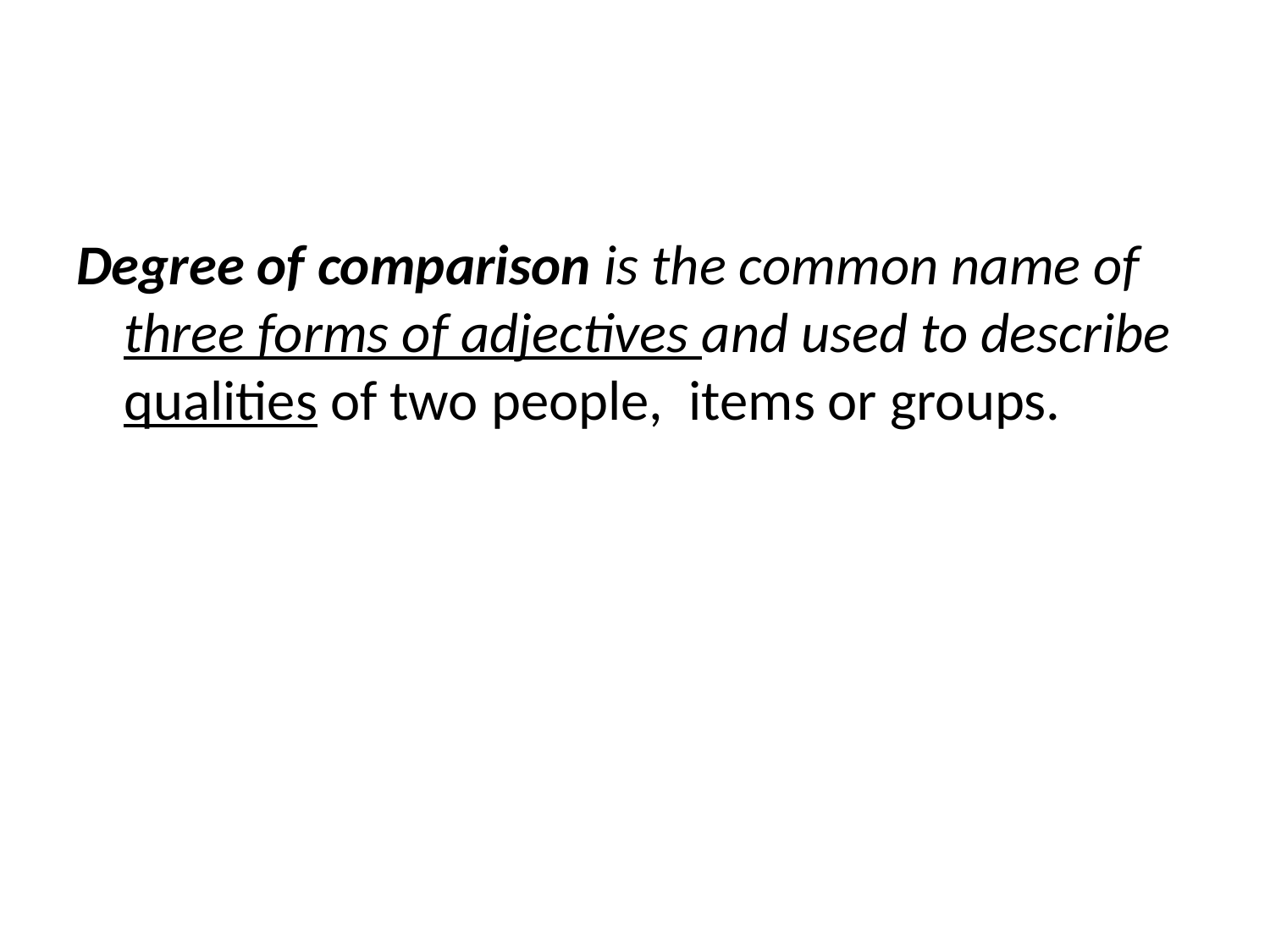

Degree of comparison is the common name of three forms of adjectives and used to describe qualities of two people,  items or groups.